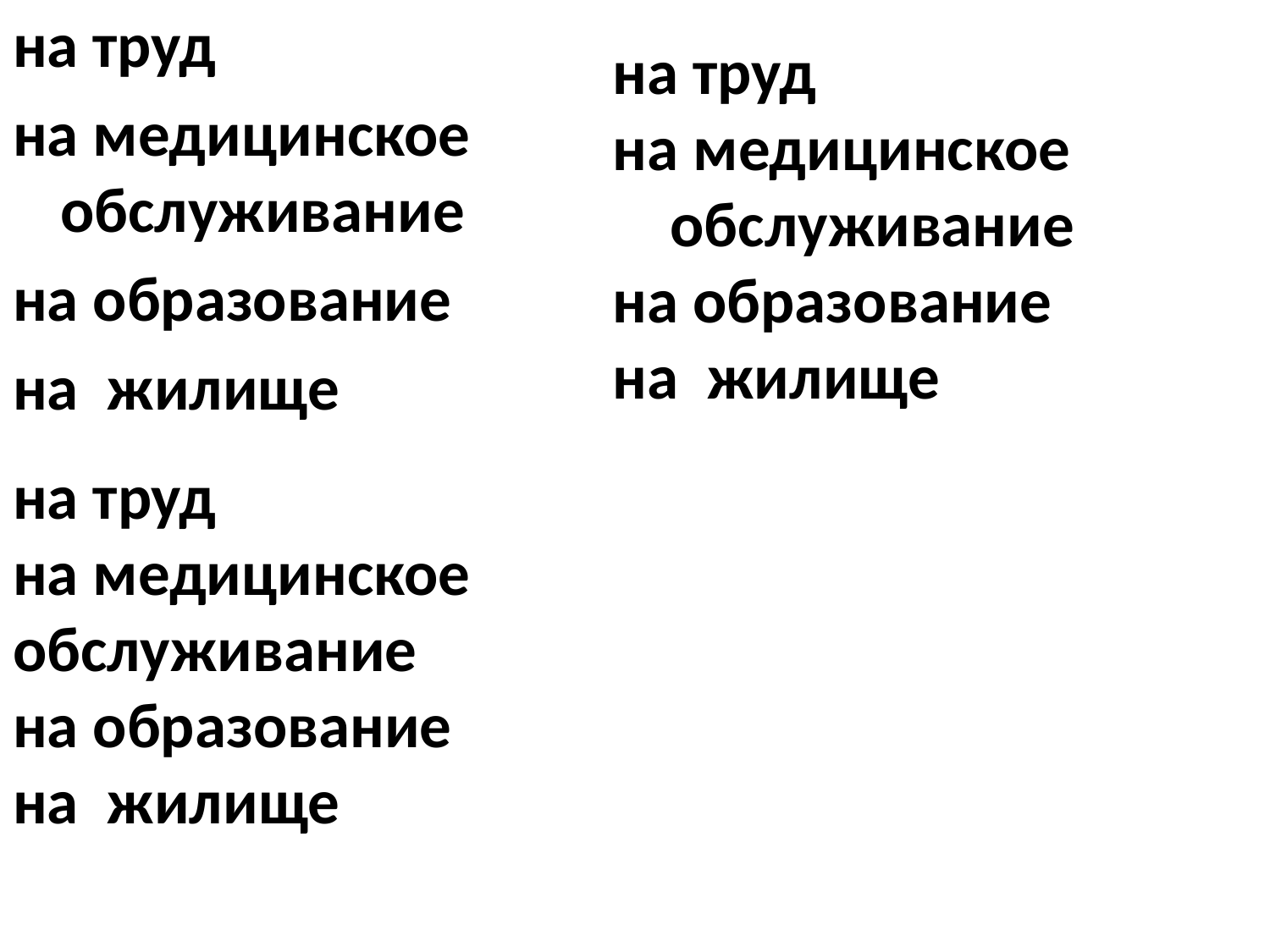

#
на труд
на медицинское
    обслуживание
на образование
на  жилище
на труд
на медицинское обслуживание
на образование
на  жилище
на труд
на медицинское обслуживание
на образование
на  жилище